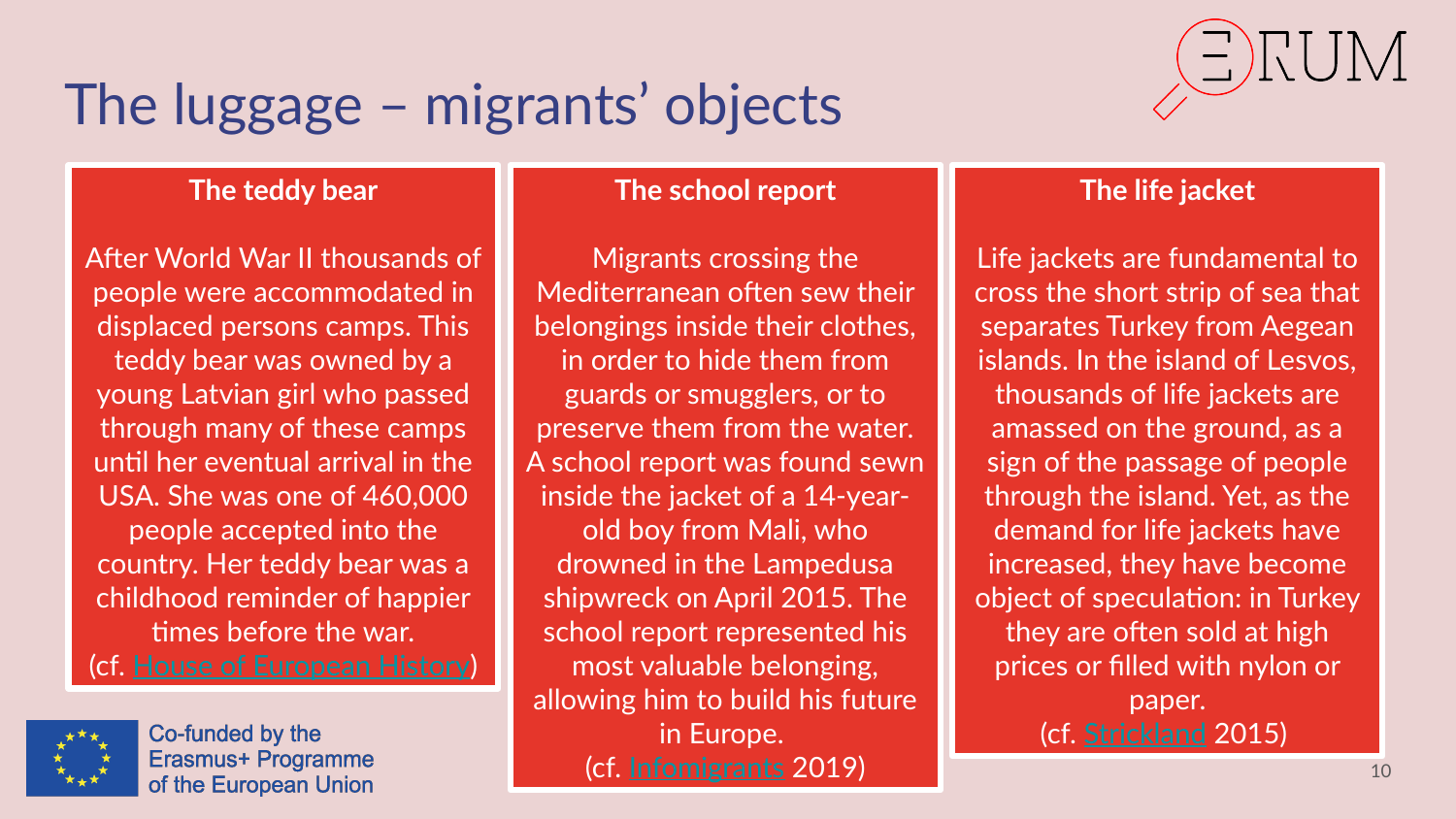

# The luggage – migrants’ objects
The teddy bear

After World War II thousands of people were accommodated in displaced persons camps. This teddy bear was owned by a young Latvian girl who passed through many of these camps until her eventual arrival in the USA. She was one of 460,000 people accepted into the country. Her teddy bear was a childhood reminder of happier times before the war.
(cf. House of European History)
The school report

Migrants crossing the Mediterranean often sew their belongings inside their clothes, in order to hide them from guards or smugglers, or to preserve them from the water. A school report was found sewn inside the jacket of a 14-year-old boy from Mali, who drowned in the Lampedusa shipwreck on April 2015. The school report represented his most valuable belonging, allowing him to build his future in Europe.
(cf. Infomigrants 2019)
The life jacket

Life jackets are fundamental to cross the short strip of sea that separates Turkey from Aegean islands. In the island of Lesvos, thousands of life jackets are amassed on the ground, as a sign of the passage of people through the island. Yet, as the demand for life jackets have increased, they have become object of speculation: in Turkey they are often sold at high prices or filled with nylon or paper.
(cf. Strickland 2015)
10